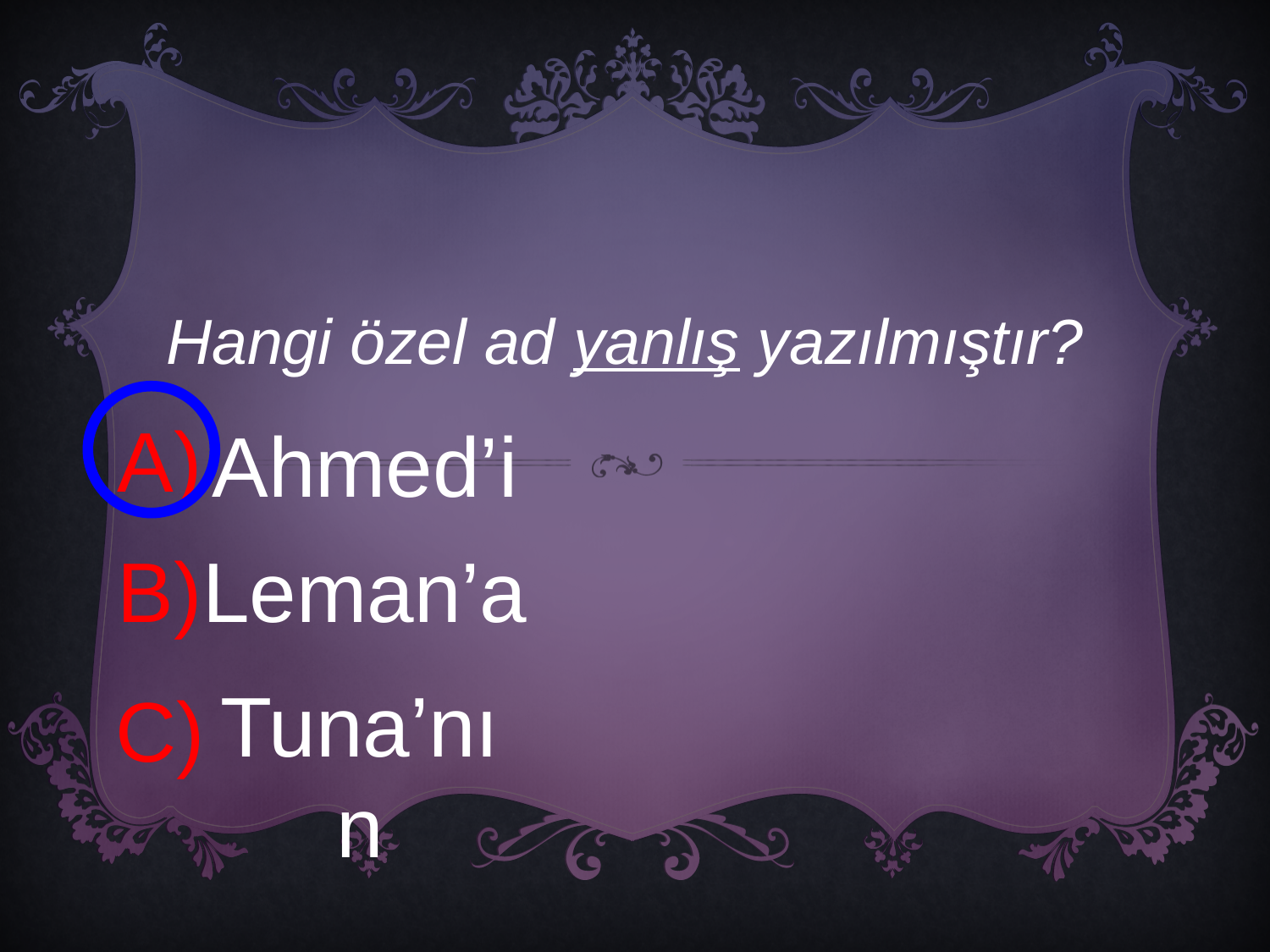

Hangi özel ad yanlış yazılmıştır?

A)
Ahmed’i
B)
Leman’a
Tuna’nın
C)